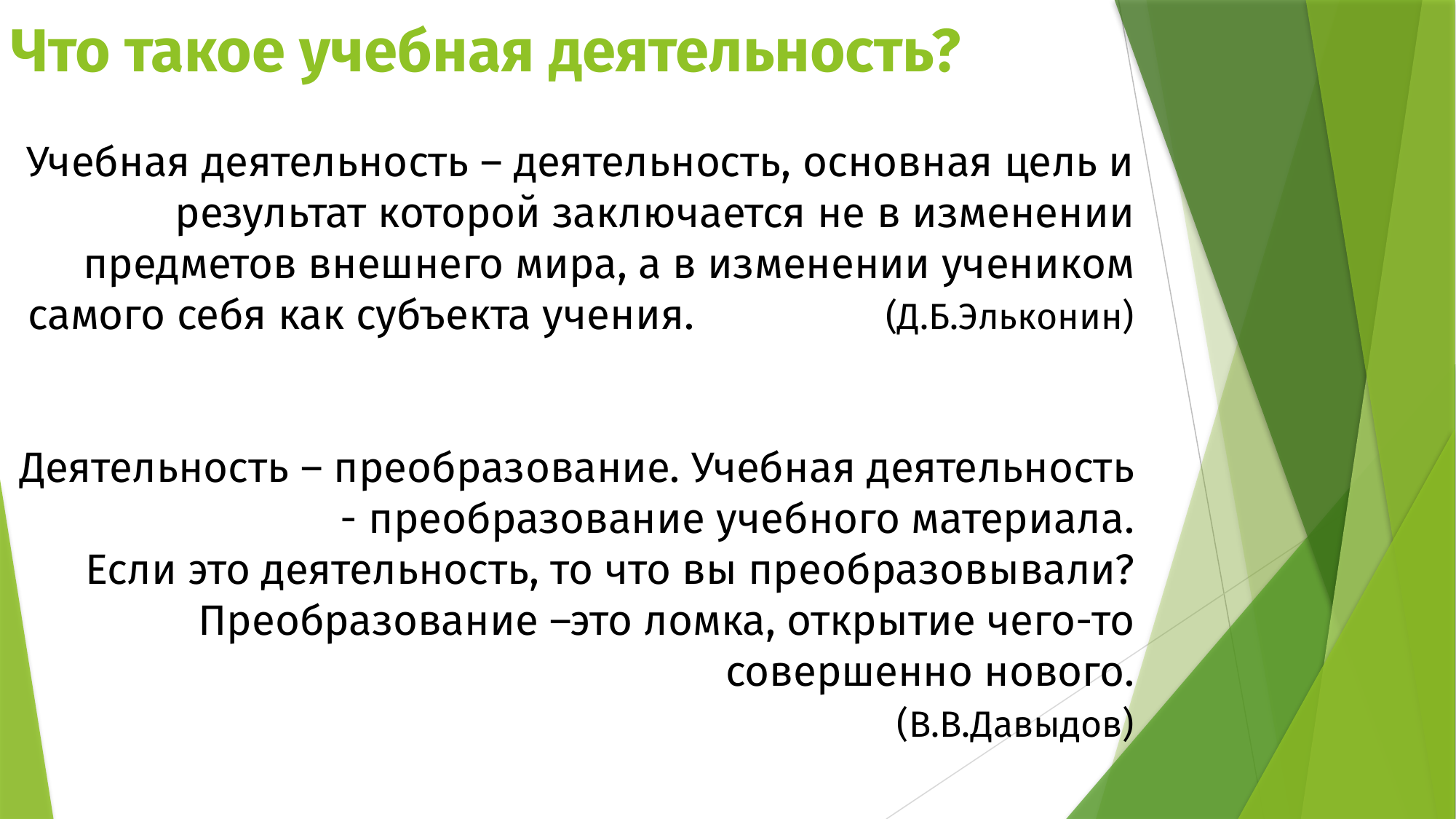

# Что такое учебная деятельность?
Учебная деятельность – деятельность, основная цель и результат которой заключается не в изменении предметов внешнего мира, а в изменении учеником самого себя как субъекта учения.                 (Д.Б.Эльконин)

Деятельность – преобразование. Учебная деятельность  - преобразование учебного материала.
   Если это деятельность, то что вы преобразовывали? Преобразование –это ломка, открытие чего-то совершенно нового.
                                     (В.В.Давыдов)